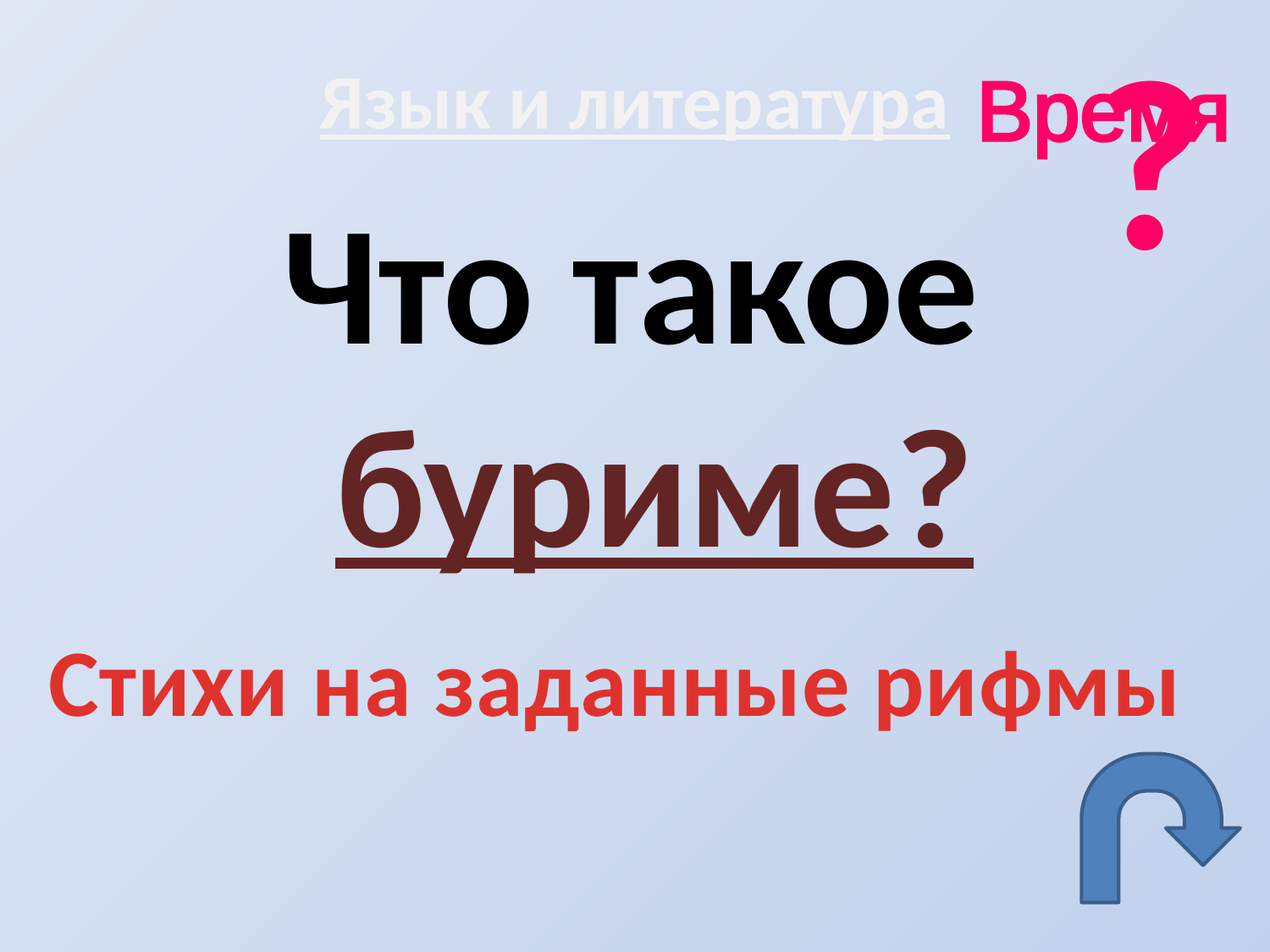

?
# Язык и литература
Время
Что такое буриме?
Стихи на заданные рифмы